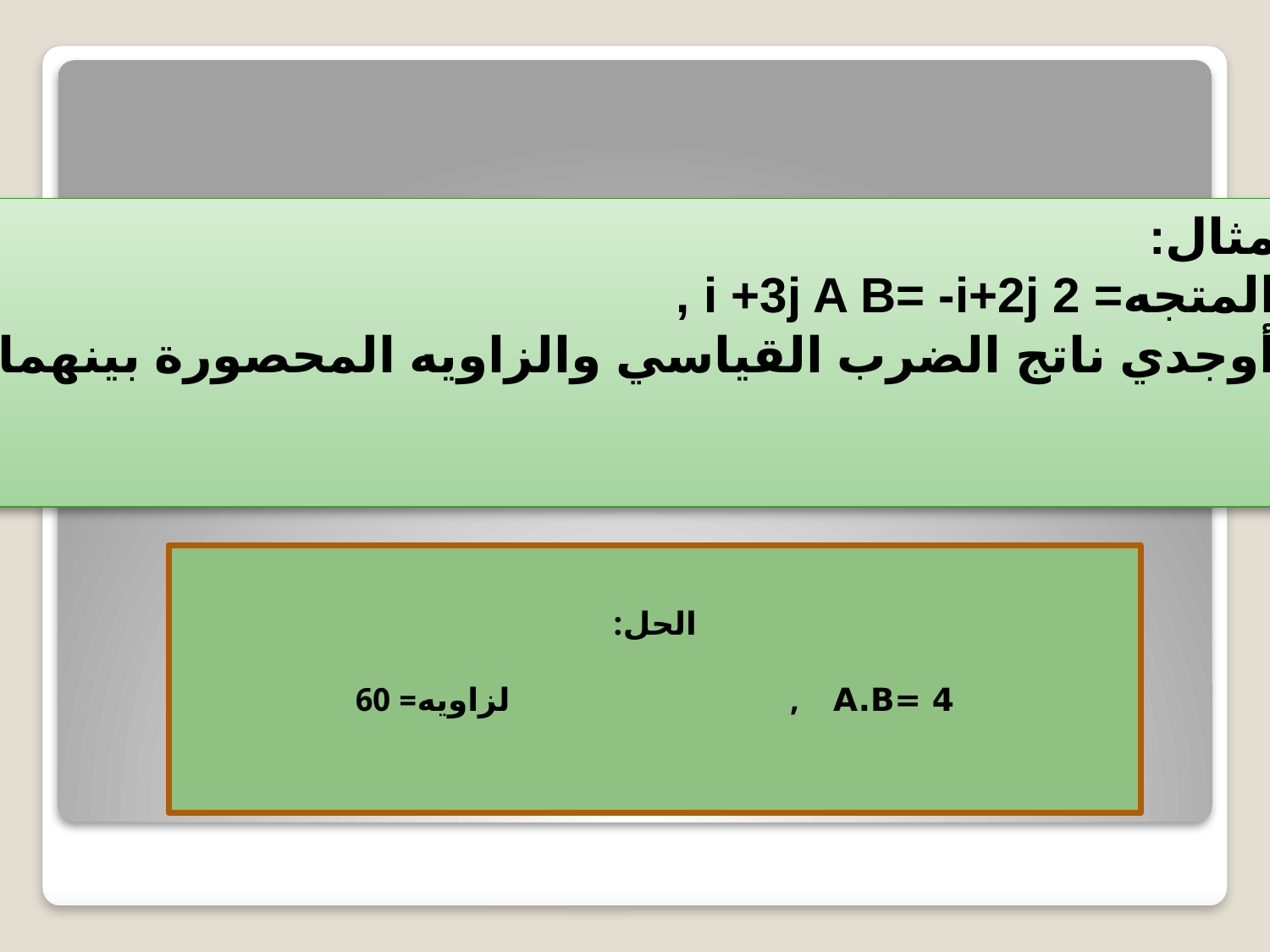

مثال:
المتجه= 2 i +3j A B= -i+2j ,
أوجدي ناتج الضرب القياسي والزاويه المحصورة بينهما

الحل:

A.B= 4    ,                                  لزاويه= 60